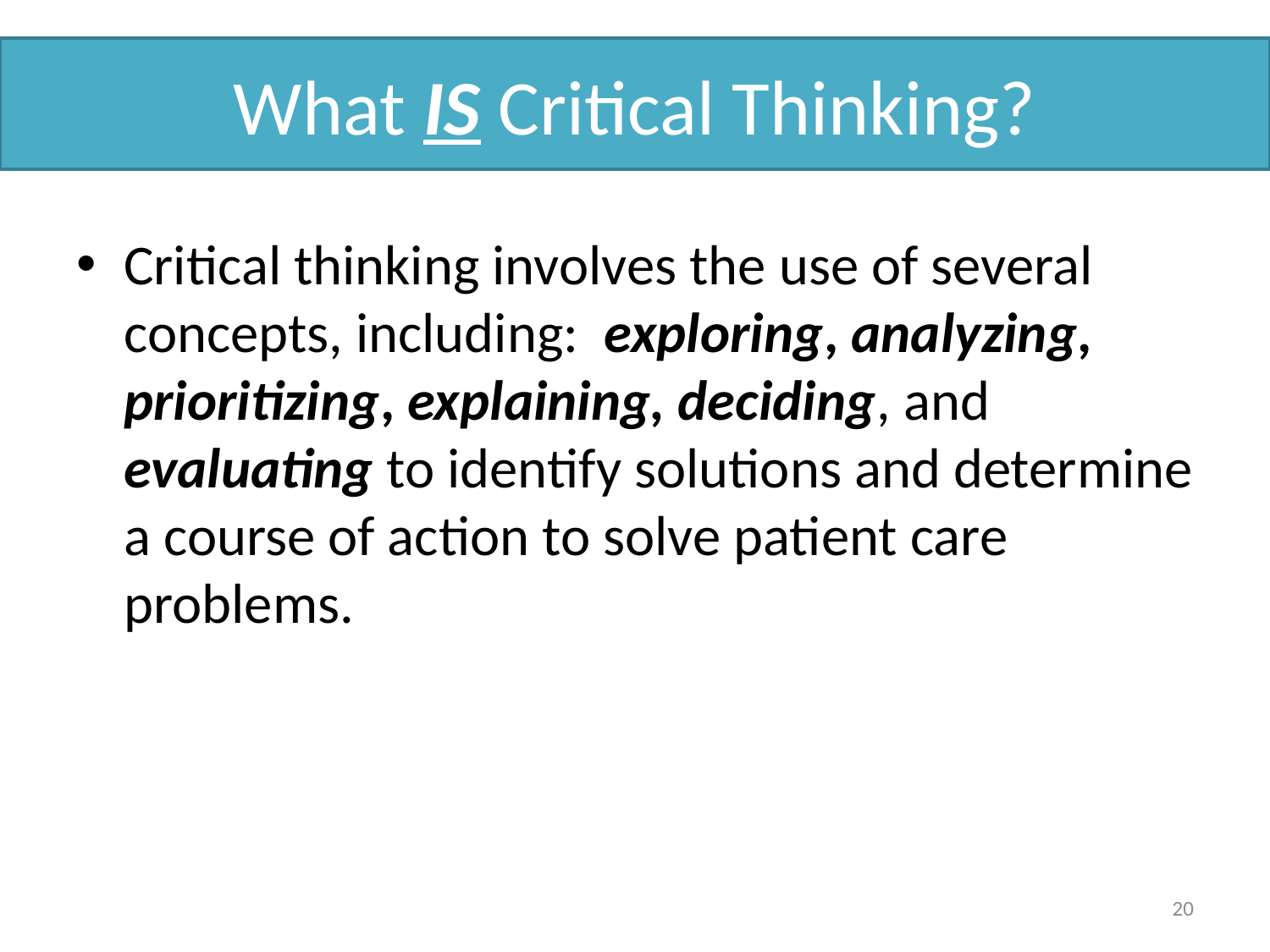

# What IS Critical Thinking?
Critical thinking involves the use of several concepts, including:  exploring, analyzing, prioritizing, explaining, deciding, and evaluating to identify solutions and determine a course of action to solve patient care problems.
20